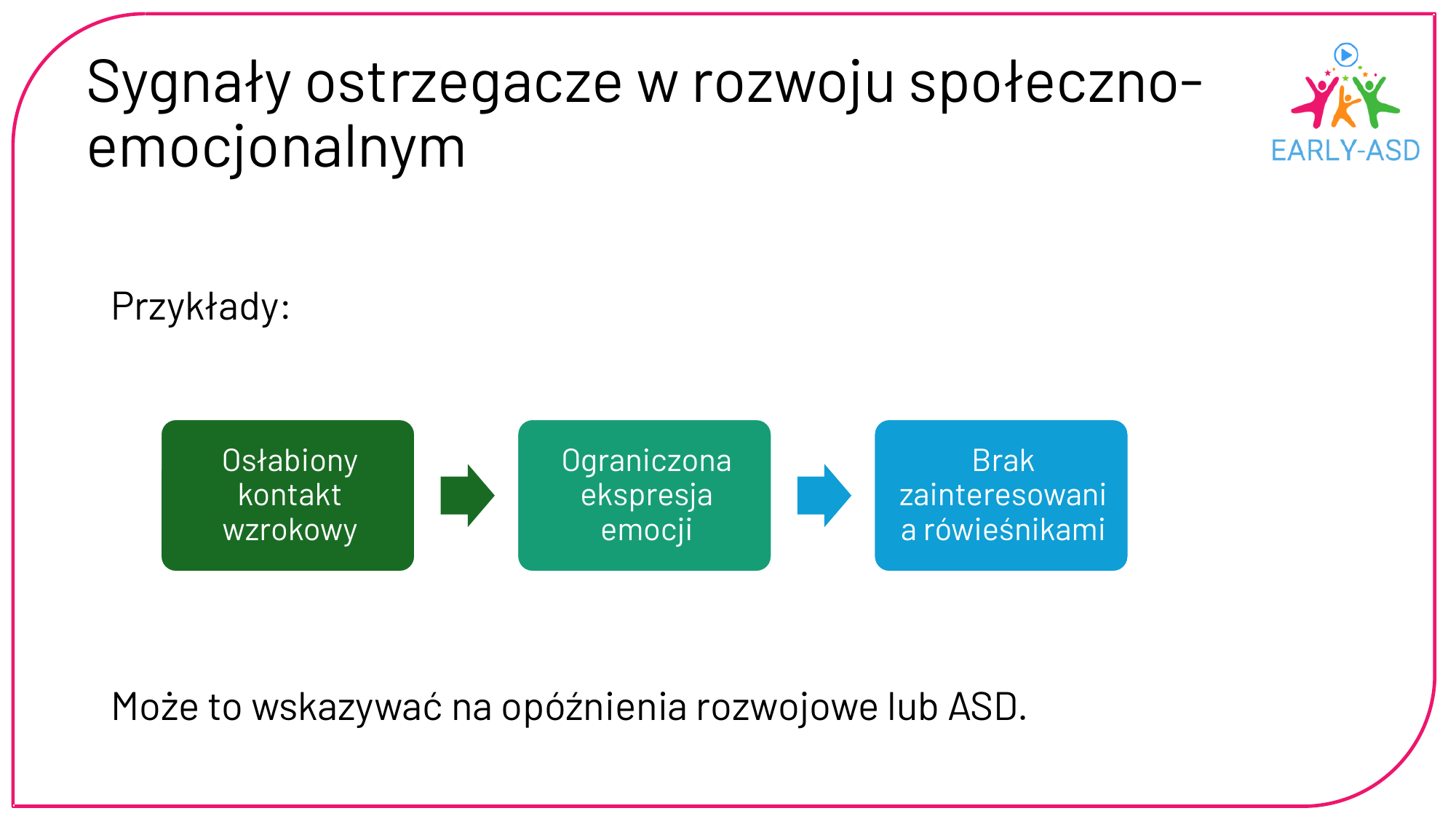

# Sygnały ostrzegacze w rozwoju społeczno-emocjonalnym

Osłabiony kontakt wzrokowy

Ograniczona ekspresja emocji

Brak zainteresowania rówieśnikami

Przykłady:

Może to wskazywać na opóźnienia rozwojowe lub ASD.